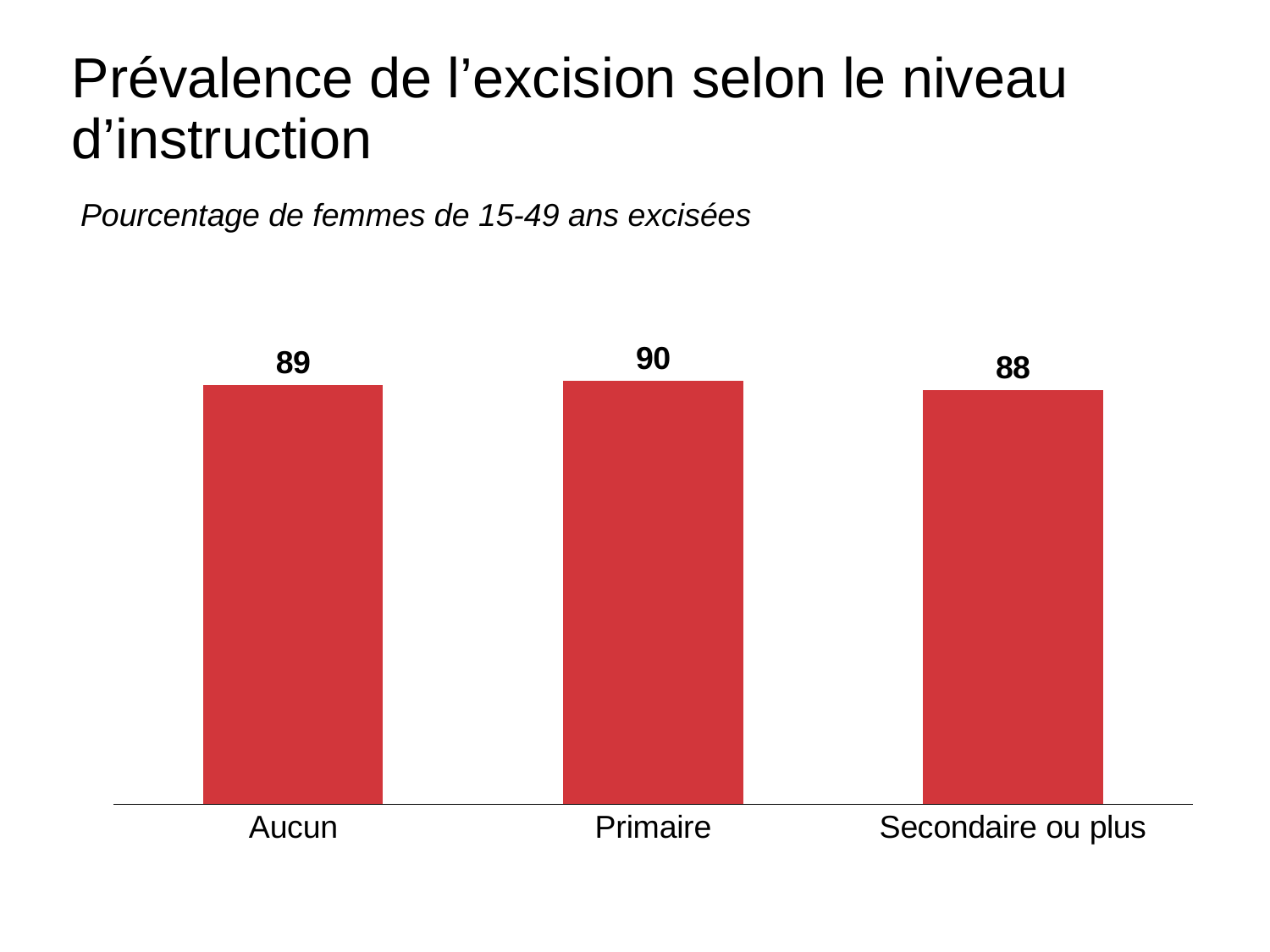

# Prévalence de l’excision selon le niveau d’instruction
 Pourcentage de femmes de 15-49 ans excisées

### Chart

| Category | Column1 |
|---|---|
| Aucun | 89.0 |
| Primaire | 90.0 |
| Secondaire ou plus | 88.0 |